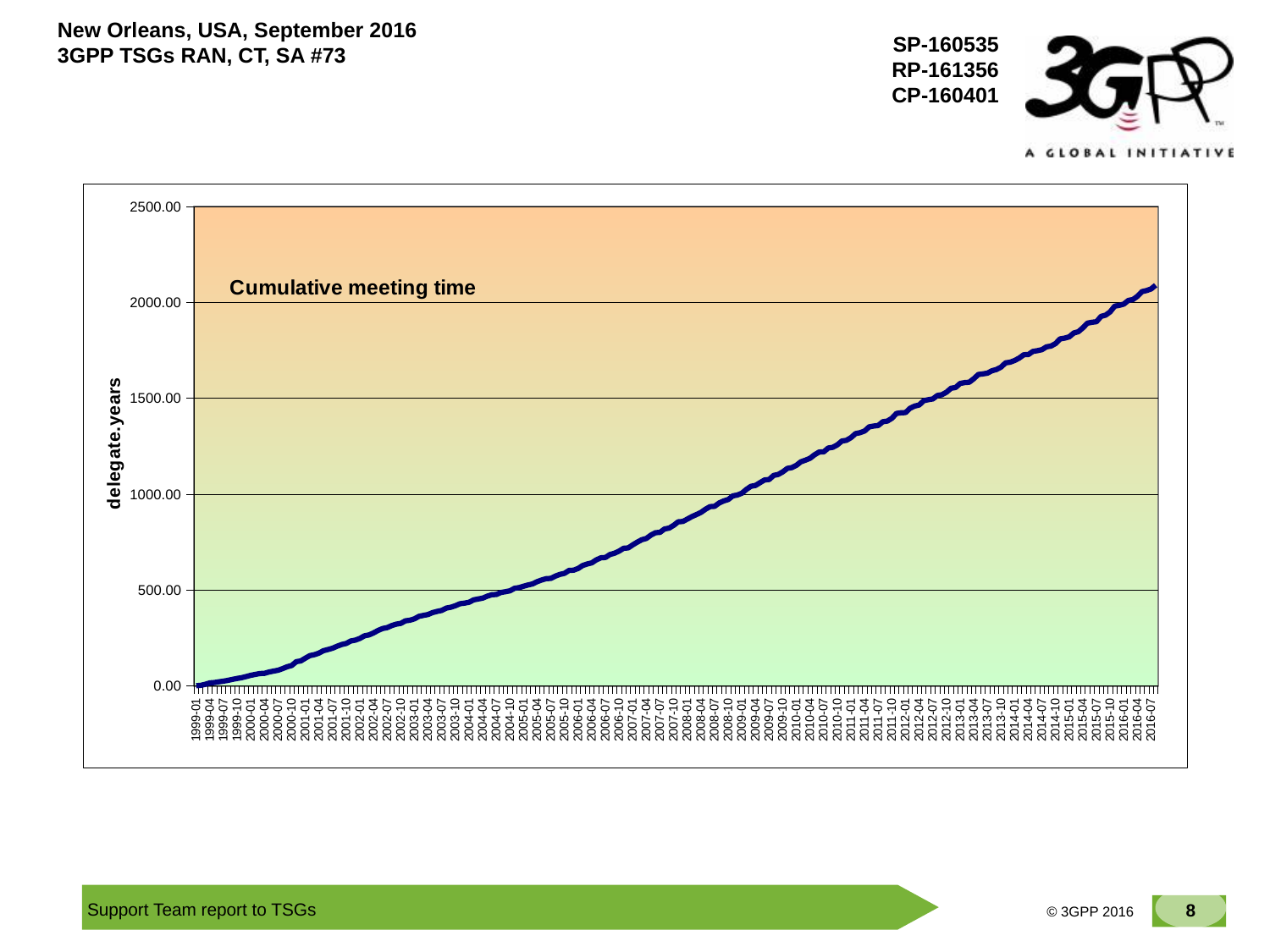

### Chart: Cumulative meeting time

| Category | cumulative |
|---|---|
| 1999-01 | 1.284052019164956 |
| 1999-02 | 3.1266255989048597 |
| 1999-03 | 8.731006160164272 |
| 1999-04 | 16.128678986995197 |
| 1999-05 | 17.768651608487325 |
| 1999-06 | 21.779603011635857 |
| 1999-07 | 25.23477070499659 |
| 1999-08 | 29.319644079397673 |
| 1999-09 | 34.42026009582478 |
| 1999-10 | 39.132101300479164 |
| 1999-11 | 43.16495550992474 |
| 1999-12 | 49.010266940451764 |
| 2000-01 | 55.46885694729637 |
| 2000-02 | 60.35044490075288 |
| 2000-03 | 64.73648186173854 |
| 2000-04 | 65.8206707734428 |
| 2000-05 | 72.78850102669398 |
| 2000-06 | 77.55783709787815 |
| 2000-07 | 81.83436002737852 |
| 2000-08 | 90.507871321013 |
| 2000-09 | 100.01095140314852 |
| 2000-10 | 106.63655030800821 |
| 2000-11 | 126.60369609856261 |
| 2000-12 | 130.46680355920603 |
| 2001-01 | 144.7419575633127 |
| 2001-02 | 158.0999315537304 |
| 2001-03 | 163.18412046543472 |
| 2001-04 | 171.14031485284053 |
| 2001-05 | 184.21081451060917 |
| 2001-06 | 190.19575633127994 |
| 2001-07 | 196.9390828199863 |
| 2001-08 | 207.2416153319643 |
| 2001-09 | 216.27926078028736 |
| 2001-10 | 221.59890485968526 |
| 2001-11 | 234.69678302532512 |
| 2001-12 | 239.04996577686492 |
| 2002-01 | 247.84394250513347 |
| 2002-02 | 261.5605749486651 |
| 2002-03 | 266.18754277891856 |
| 2002-04 | 276.5010266940453 |
| 2002-05 | 289.48391512662545 |
| 2002-06 | 299.5728952772073 |
| 2002-07 | 304.1916495550991 |
| 2002-08 | 314.7132101300479 |
| 2002-09 | 322.45037645448303 |
| 2002-10 | 326.36550308008214 |
| 2002-11 | 339.51266255989066 |
| 2002-12 | 342.81998631074646 |
| 2003-01 | 350.08350444900725 |
| 2003-02 | 363.1156741957567 |
| 2003-03 | 367.86584531143075 |
| 2003-04 | 372.58042436687197 |
| 2003-05 | 382.49144421628995 |
| 2003-06 | 388.7392197125255 |
| 2003-07 | 393.8151950718686 |
| 2003-08 | 406.0780287474331 |
| 2003-09 | 410.26146475017094 |
| 2003-10 | 418.1054072553046 |
| 2003-11 | 428.53114305270344 |
| 2003-12 | 431.6358658453116 |
| 2004-01 | 436.20807665982204 |
| 2004-02 | 448.6461327857633 |
| 2004-03 | 453.4565366187542 |
| 2004-04 | 457.8343600273785 |
| 2004-05 | 467.96440793976745 |
| 2004-06 | 475.3347022587269 |
| 2004-07 | 476.77754962354567 |
| 2004-08 | 487.3730321697469 |
| 2004-09 | 491.4962354551673 |
| 2004-10 | 496.16427104722794 |
| 2004-11 | 509.3880903490758 |
| 2004-12 | 512.8596851471594 |
| 2005-01 | 520.1149897330596 |
| 2005-02 | 526.8501026694045 |
| 2005-03 | 532.1423682409309 |
| 2005-04 | 543.8576317590688 |
| 2005-05 | 552.8049281314165 |
| 2005-06 | 559.4579055441478 |
| 2005-07 | 560.7693360711847 |
| 2005-08 | 573.1362080766598 |
| 2005-09 | 581.5879534565366 |
| 2005-10 | 587.2334017796034 |
| 2005-11 | 602.4914442162907 |
| 2005-12 | 603.633127994524 |
| 2006-01 | 612.7364818617384 |
| 2006-02 | 628.0355920602327 |
| 2006-03 | 636.073921971253 |
| 2006-04 | 641.8206707734429 |
| 2006-05 | 657.3360711841201 |
| 2006-06 | 668.0821355236139 |
| 2006-07 | 669.8672142368238 |
| 2006-08 | 685.1444216290215 |
| 2006-09 | 691.9726214921282 |
| 2006-10 | 702.9377138945923 |
| 2006-11 | 717.82340862423 |
| 2006-12 | 719.4934976043805 |
| 2007-01 | 735.605749486653 |
| 2007-02 | 749.6481861738536 |
| 2007-03 | 762.3928815879534 |
| 2007-04 | 768.7556468172485 |
| 2007-05 | 786.3819301848046 |
| 2007-06 | 799.0691307323751 |
| 2007-07 | 800.952772073922 |
| 2007-08 | 818.5790554414784 |
| 2007-09 | 822.9158110882954 |
| 2007-10 | 837.2840520191656 |
| 2007-11 | 855.6386036960986 |
| 2007-12 | 857.609856262834 |
| 2008-01 | 869.8453114305271 |
| 2008-02 | 882.7104722792615 |
| 2008-03 | 893.4839151266259 |
| 2008-04 | 904.8213552361397 |
| 2008-05 | 921.3634496919915 |
| 2008-06 | 934.9459274469538 |
| 2008-07 | 936.4928131416838 |
| 2008-08 | 953.9712525667354 |
| 2008-09 | 964.6516084873374 |
| 2008-10 | 971.8165639972622 |
| 2008-11 | 990.7460643394934 |
| 2008-12 | 995.2963723477078 |
| 2009-01 | 1004.7939767282687 |
| 2009-02 | 1024.8049281314156 |
| 2009-03 | 1040.741957563313 |
| 2009-04 | 1045.3141683778224 |
| 2009-05 | 1059.8193018480492 |
| 2009-06 | 1074.026009582478 |
| 2009-07 | 1076.3531827515399 |
| 2009-08 | 1097.8316221765908 |
| 2009-09 | 1102.7953456536618 |
| 2009-10 | 1116.2436687200557 |
| 2009-11 | 1134.3901437371658 |
| 2009-12 | 1138.3928815879528 |
| 2010-01 | 1150.7871321013006 |
| 2010-02 | 1168.8213552361397 |
| 2010-03 | 1177.2073921971253 |
| 2010-04 | 1187.2388774811786 |
| 2010-05 | 1205.4729637234777 |
| 2010-06 | 1219.5811088295682 |
| 2010-07 | 1220.2381930184804 |
| 2010-08 | 1240.5886379192334 |
| 2010-09 | 1244.1177275838468 |
| 2010-10 | 1256.9034907597536 |
| 2010-11 | 1277.0266940451752 |
| 2010-12 | 1280.6461327857633 |
| 2011-01 | 1294.6748802190266 |
| 2011-02 | 1315.5920602327174 |
| 2011-03 | 1320.3723477070498 |
| 2011-04 | 1329.0869267624914 |
| 2011-05 | 1350.5927446954133 |
| 2011-06 | 1355.025325119781 |
| 2011-07 | 1357.9822039698836 |
| 2011-08 | 1377.5386721423683 |
| 2011-09 | 1380.7474332648865 |
| 2011-10 | 1395.477070499658 |
| 2011-11 | 1420.8925393566049 |
| 2011-12 | 1424.2217659137584 |
| 2012-01 | 1425.221081451061 |
| 2012-02 | 1447.9507186858316 |
| 2012-03 | 1459.0992470910328 |
| 2012-04 | 1465.0075290896655 |
| 2012-05 | 1487.2607802874743 |
| 2012-06 | 1492.498288843258 |
| 2012-07 | 1496.4818617385351 |
| 2012-08 | 1514.2642026009578 |
| 2012-09 | 1518.4941820670774 |
| 2012-10 | 1531.6303901437373 |
| 2012-11 | 1552.0821355236133 |
| 2012-12 | 1555.9507186858316 |
| 2013-01 | 1577.0677618069815 |
| 2013-02 | 1581.4154688569472 |
| 2013-03 | 1583.200547570158 |
| 2013-04 | 1601.4455852156061 |
| 2013-05 | 1623.5674195756328 |
| 2013-06 | 1626.7843942505124 |
| 2013-07 | 1630.8035592060232 |
| 2013-08 | 1643.1211498973294 |
| 2013-09 | 1649.5906913073238 |
| 2013-10 | 1662.212183436003 |
| 2013-11 | 1684.2190280629707 |
| 2013-12 | 1687.6413415468846 |
| 2014-01 | 1696.731006160165 |
| 2014-02 | 1709.45106091718 |
| 2014-03 | 1727.0088980150579 |
| 2014-04 | 1727.8576317590691 |
| 2014-05 | 1744.1889117043122 |
| 2014-06 | 1747.9835728952771 |
| 2014-07 | 1753.2566735112944 |
| 2014-08 | 1768.1560574948664 |
| 2014-09 | 1771.9425051334701 |
| 2014-10 | 1785.3305954825469 |
| 2014-11 | 1809.426420260096 |
| 2014-12 | 1813.3552361396298 |
| 2015-01 | 1820.2327173169058 |
| 2015-02 | 1840.33401779603 |
| 2015-03 | 1846.7624914442163 |
| 2015-04 | 1866.841889117043 |
| 2015-05 | 1891.3593429158095 |
| 2015-06 | 1895.9589322381928 |
| 2015-07 | 1899.025325119781 |
| 2015-08 | 1926.7734428473636 |
| 2015-09 | 1933.1718001368918 |
| 2015-10 | 1950.1464750171108 |
| 2015-11 | 1980.021902806297 |
| 2015-12 | 1984.2765229295003 |
| 2016-01 | 1990.8364134154688 |
| 2016-02 | 2010.0971937029433 |
| 2016-03 | 2014.7597535934299 |
| 2016-04 | 2031.6084873374398 |
| 2016-05 | 2055.98083504449 |
| 2016-06 | 2061.4209445585216 |
| 2016-07 | 2069.908281998629 |
| 2016-08 | 2089.3661875427792 |